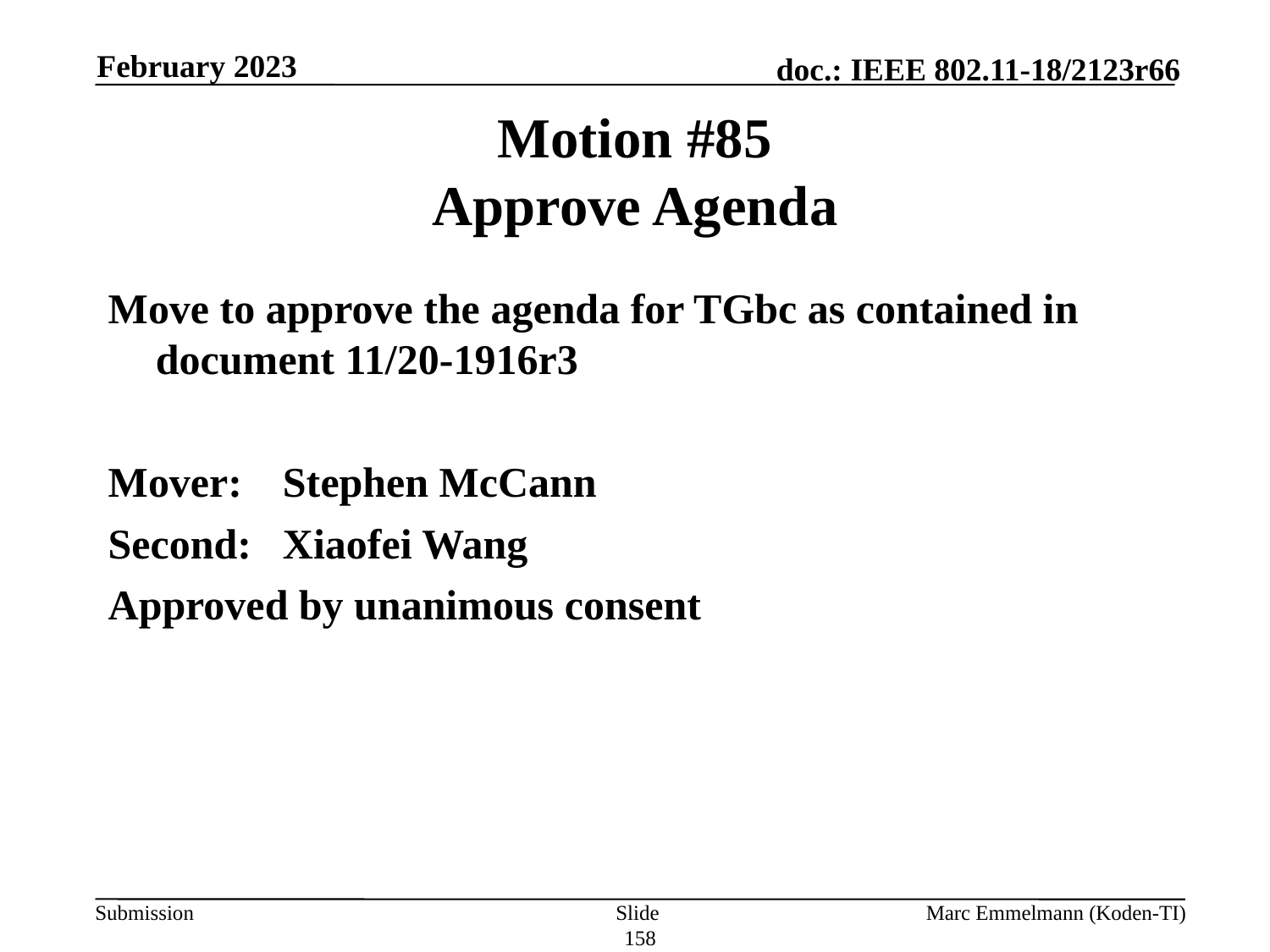

February 2023
# Motion #85 Approve Agenda
Move to approve the agenda for TGbc as contained in document 11/20-1916r3

Mover:	Stephen McCann
Second:	Xiaofei Wang
Approved by unanimous consent
Slide 158
Marc Emmelmann (Koden-TI)